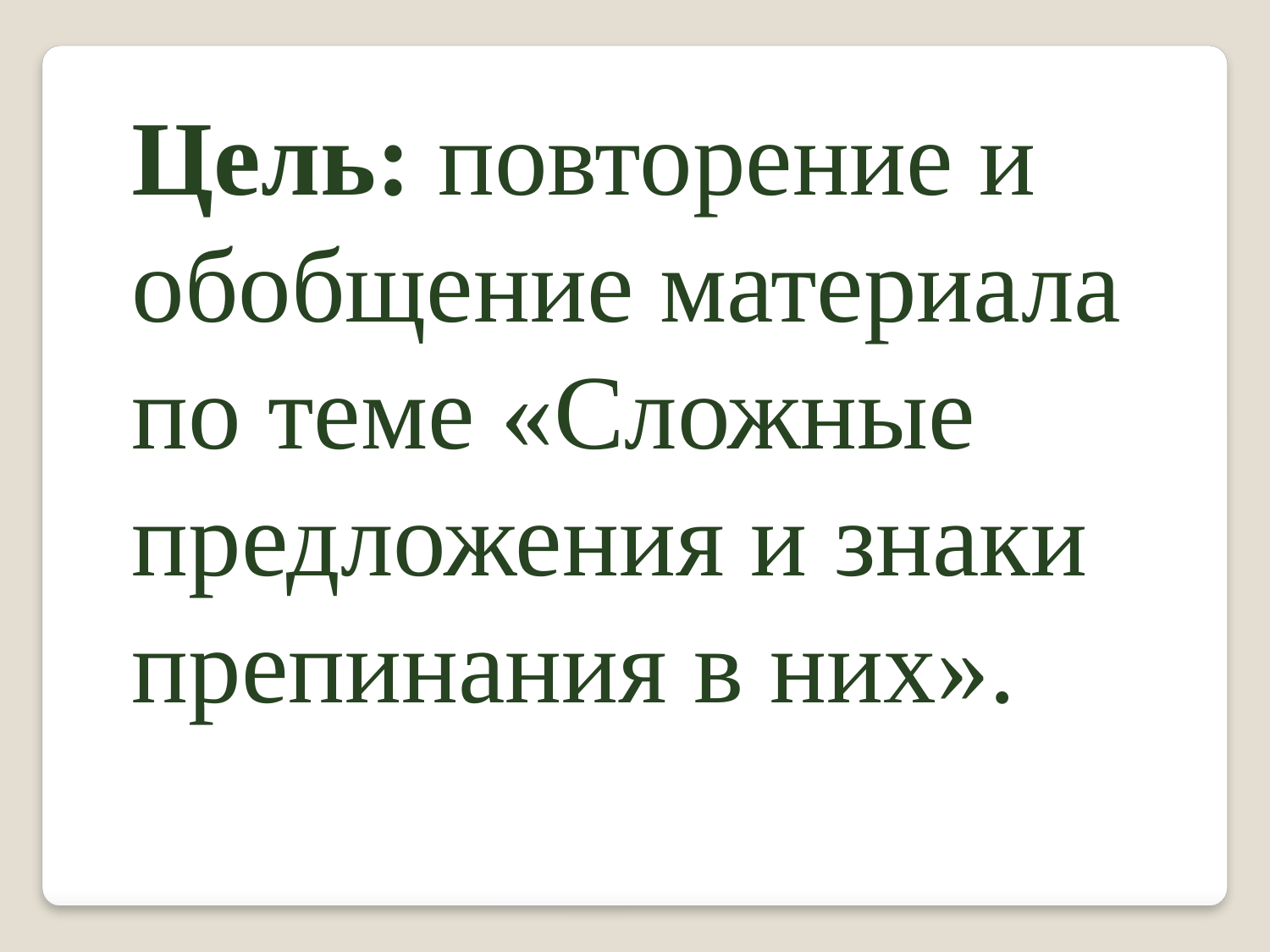

Цель: повторение и обобщение материала по теме «Сложные предложения и знаки препинания в них».